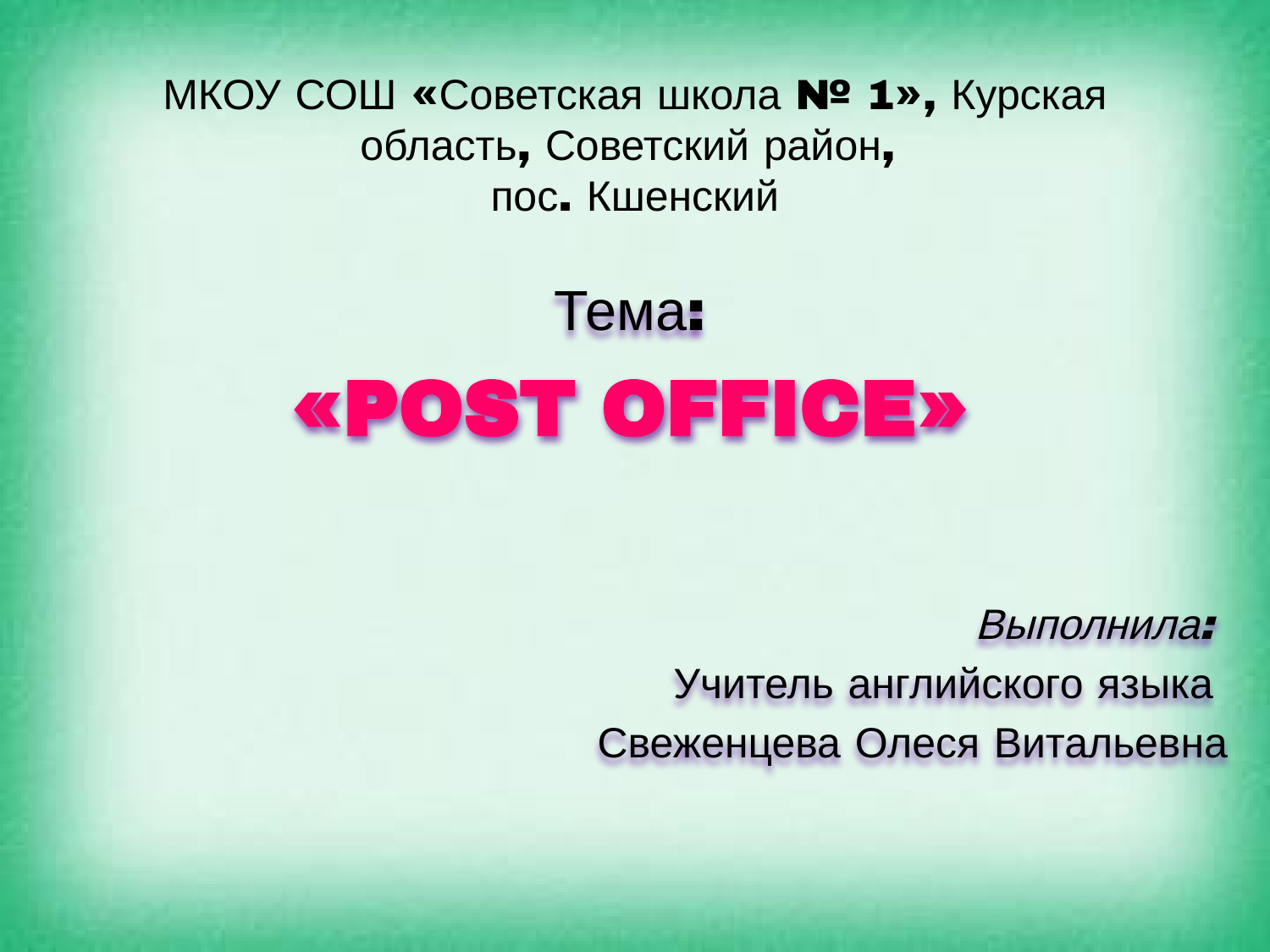

# МКОУ СОШ «Советская школа № 1», Курская область, Советский район, пос. Кшенский
Тема:
«POST OFFICE»

Выполнила:
Учитель английского языка
Свеженцева Олеся Витальевна